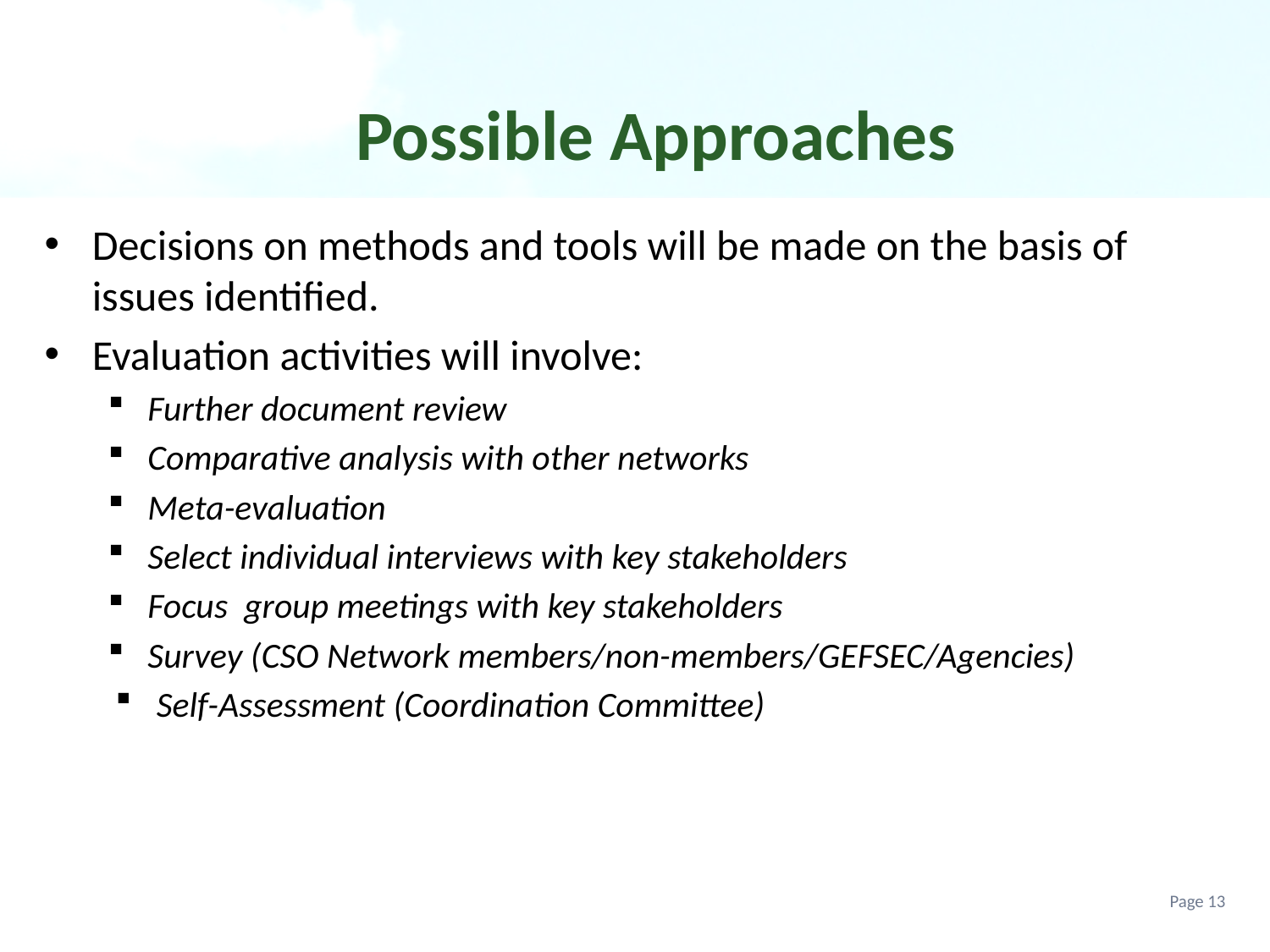

Possible Approaches
Decisions on methods and tools will be made on the basis of issues identified.
Evaluation activities will involve:
Further document review
Comparative analysis with other networks
Meta-evaluation
Select individual interviews with key stakeholders
Focus  group meetings with key stakeholders
Survey (CSO Network members/non-members/GEFSEC/Agencies)
Self-Assessment (Coordination Committee)